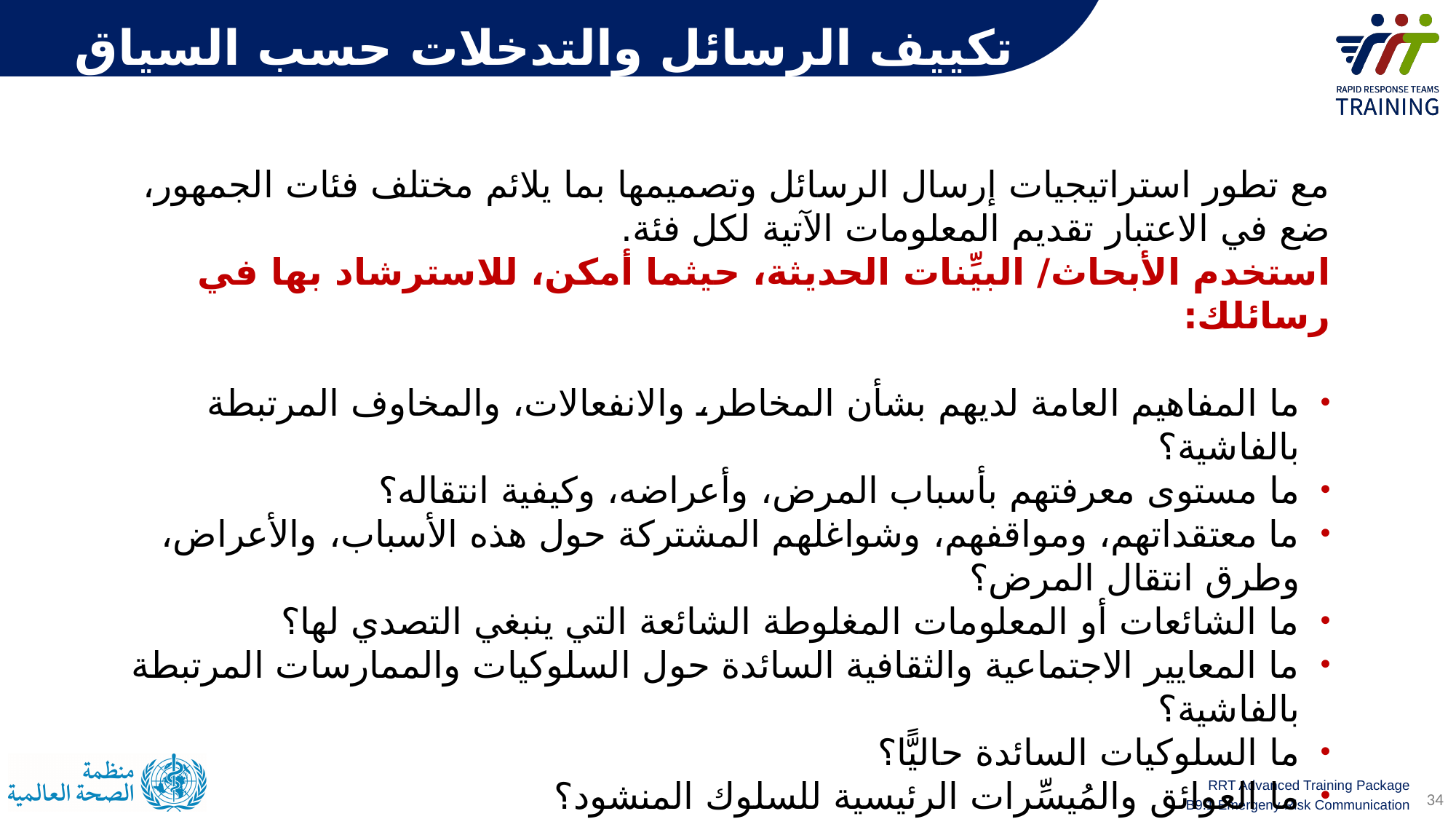

تكييف الرسائل والتدخلات حسب السياق
مع تطور استراتيجيات إرسال الرسائل وتصميمها بما يلائم مختلف فئات الجمهور، ضع في الاعتبار تقديم المعلومات الآتية لكل فئة.
استخدم الأبحاث/ البيِّنات الحديثة، حيثما أمكن، للاسترشاد بها في رسائلك:

ما المفاهيم العامة لديهم بشأن المخاطر، والانفعالات، والمخاوف المرتبطة بالفاشية؟
ما مستوى معرفتهم بأسباب المرض، وأعراضه، وكيفية انتقاله؟
ما معتقداتهم، ومواقفهم، وشواغلهم المشتركة حول هذه الأسباب، والأعراض، وطرق انتقال المرض؟
ما الشائعات أو المعلومات المغلوطة الشائعة التي ينبغي التصدي لها؟
ما المعايير الاجتماعية والثقافية السائدة حول السلوكيات والممارسات المرتبطة بالفاشية؟
ما السلوكيات السائدة حاليًّا؟
ما العوائق والمُيسِّرات الرئيسية للسلوك المنشود؟